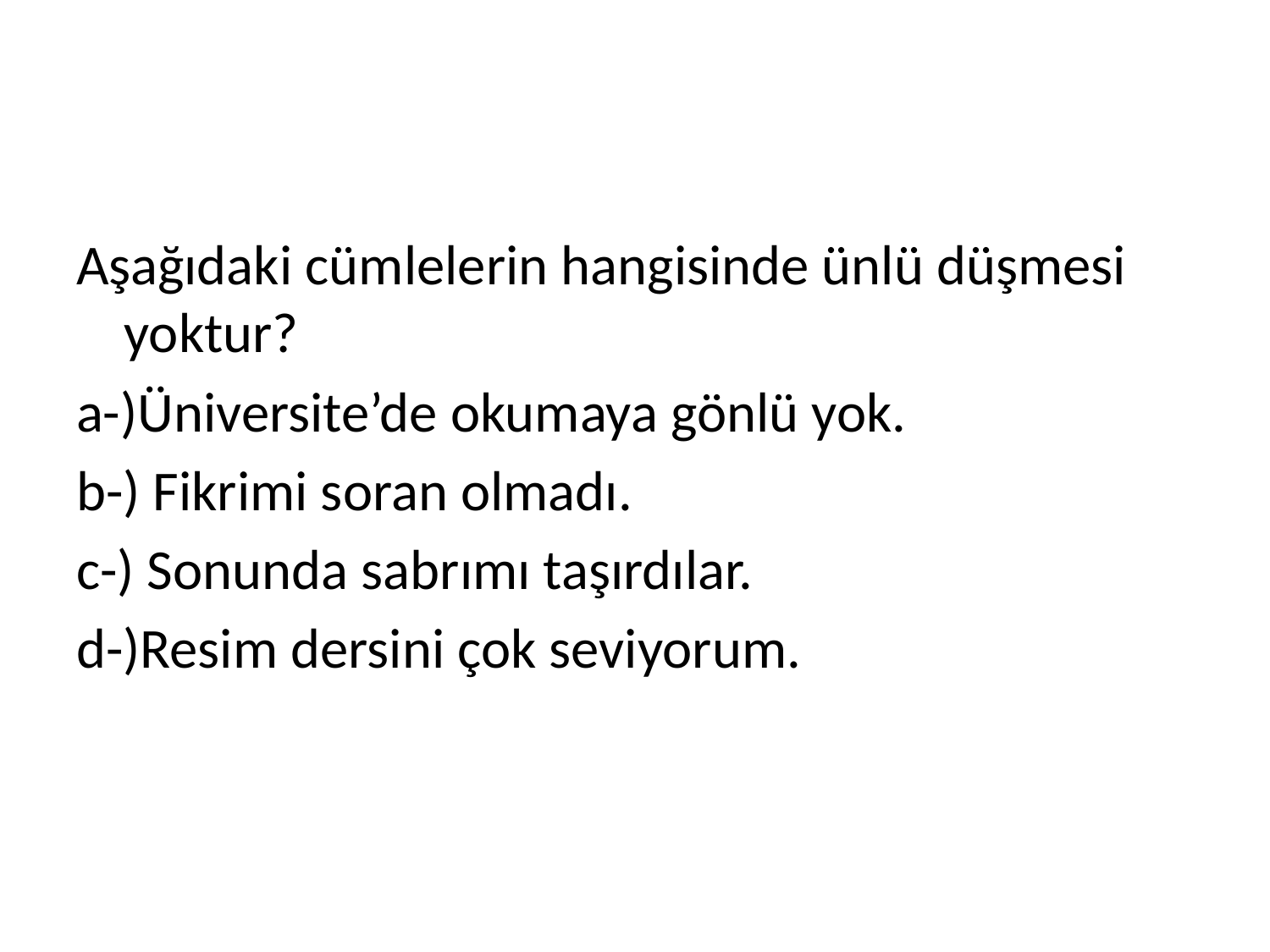

#
Aşağıdaki cümlelerin hangisinde ünlü düşmesi yoktur?
a-)Üniversite’de okumaya gönlü yok.
b-) Fikrimi soran olmadı.
c-) Sonunda sabrımı taşırdılar.
d-)Resim dersini çok seviyorum.